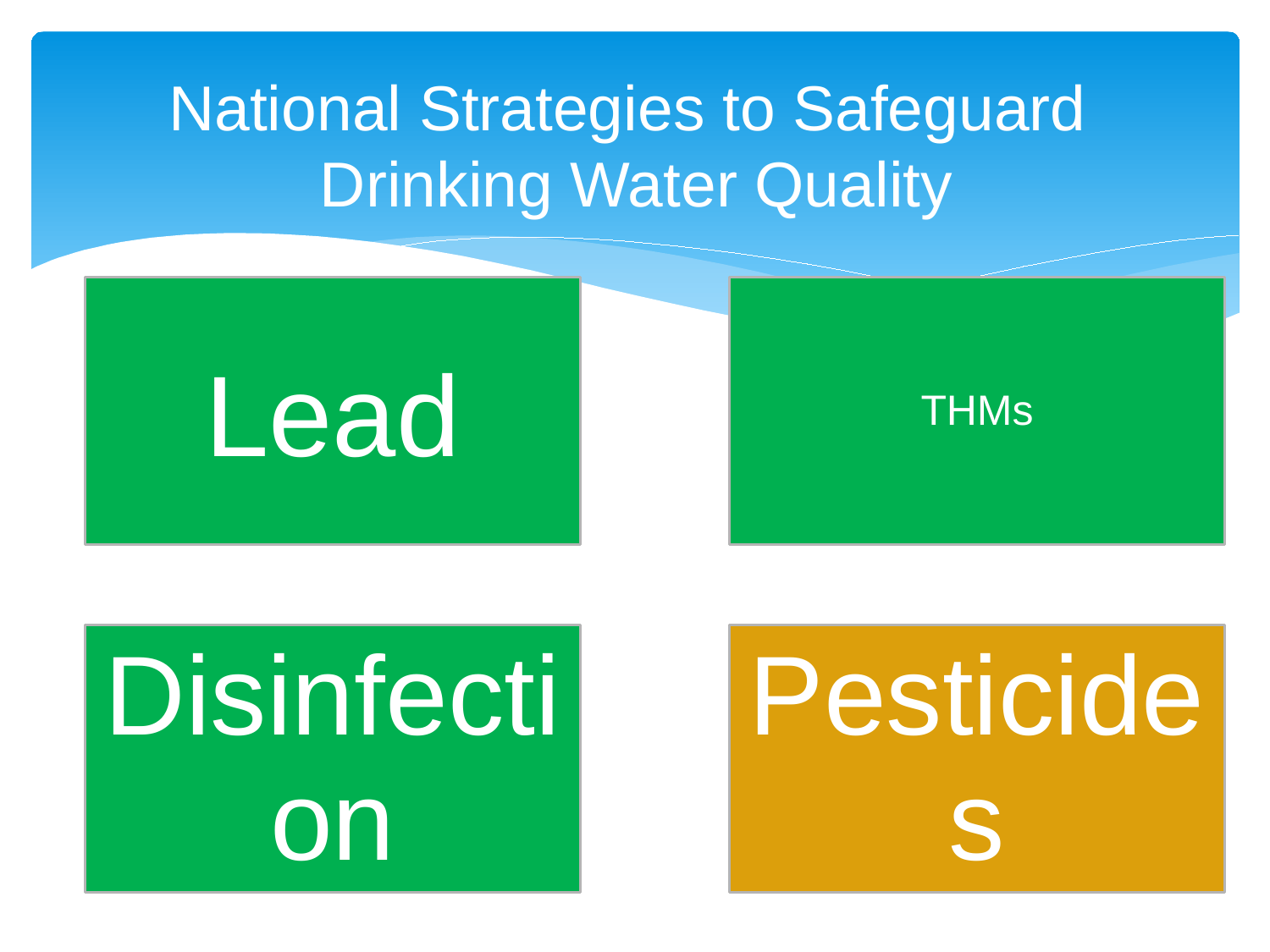

# National Strategies to Safeguard Drinking Water Quality
THMs
Disinfection
Lead
Pesticides